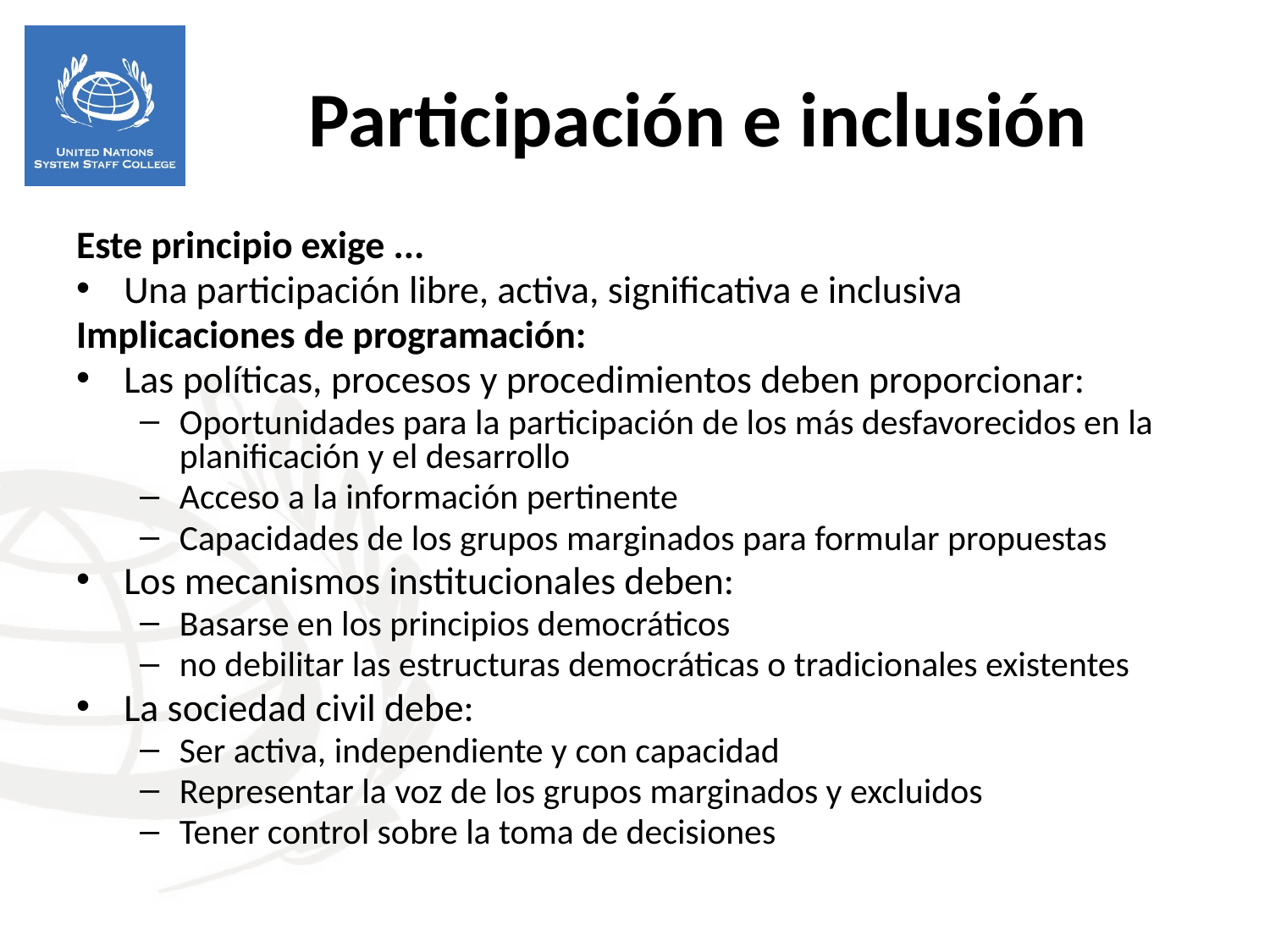

Este principio exige ...
Una participación libre, activa, significativa e inclusiva
Implicaciones de programación:
Las políticas, procesos y procedimientos deben proporcionar:
Oportunidades para la participación de los más desfavorecidos en la planificación y el desarrollo
Acceso a la información pertinente
Capacidades de los grupos marginados para formular propuestas
Los mecanismos institucionales deben:
Basarse en los principios democráticos
no debilitar las estructuras democráticas o tradicionales existentes
La sociedad civil debe:
Ser activa, independiente y con capacidad
Representar la voz de los grupos marginados y excluidos
Tener control sobre la toma de decisiones
Participación e inclusión